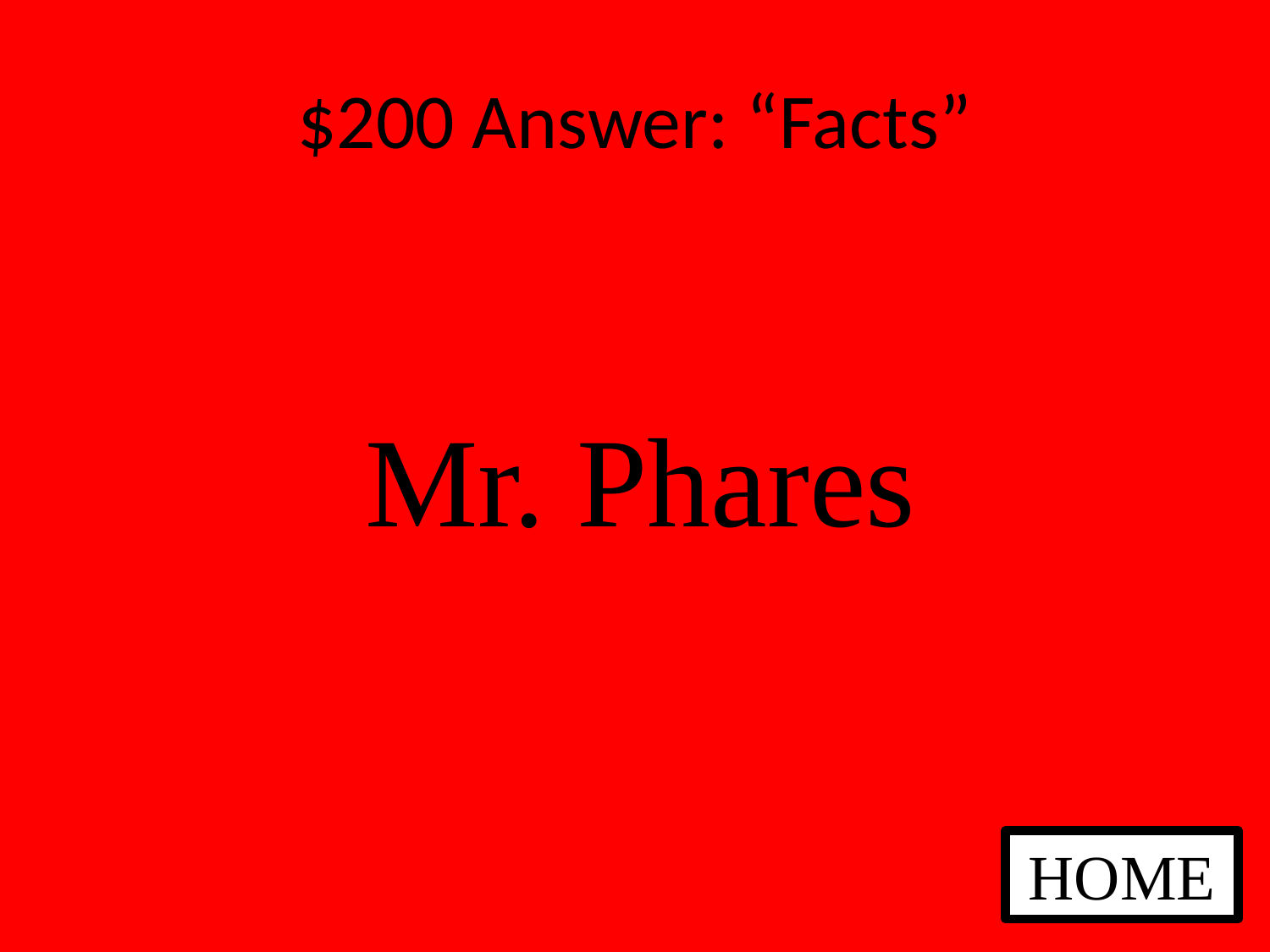

# $200 Answer: “Facts”
Mr. Phares
HOME